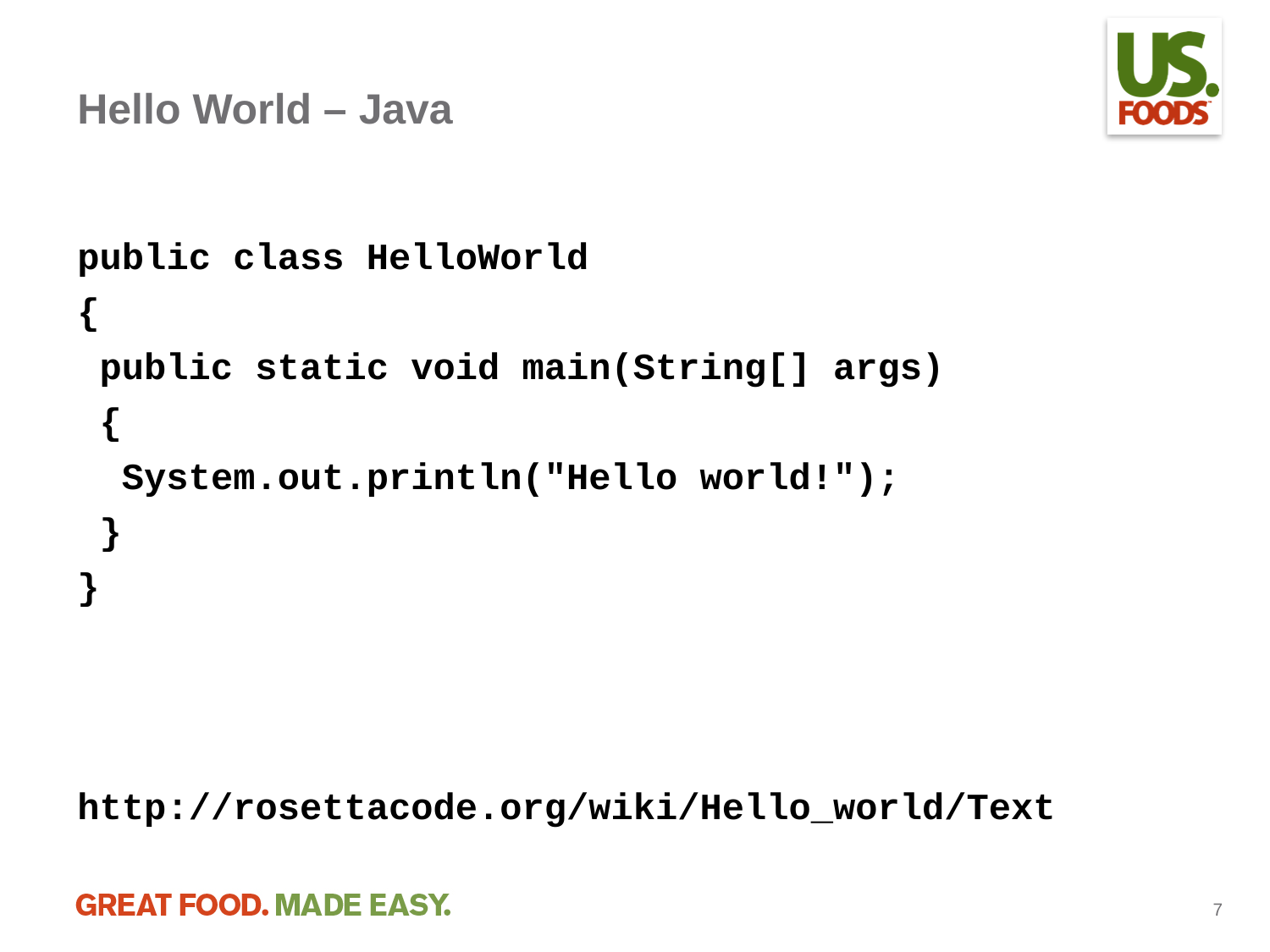

# Hello World – Java

public class HelloWorld
{
 public static void main(String[] args)
 {
  System.out.println("Hello world!");
 }
}

http://rosettacode.org/wiki/Hello_world/Text